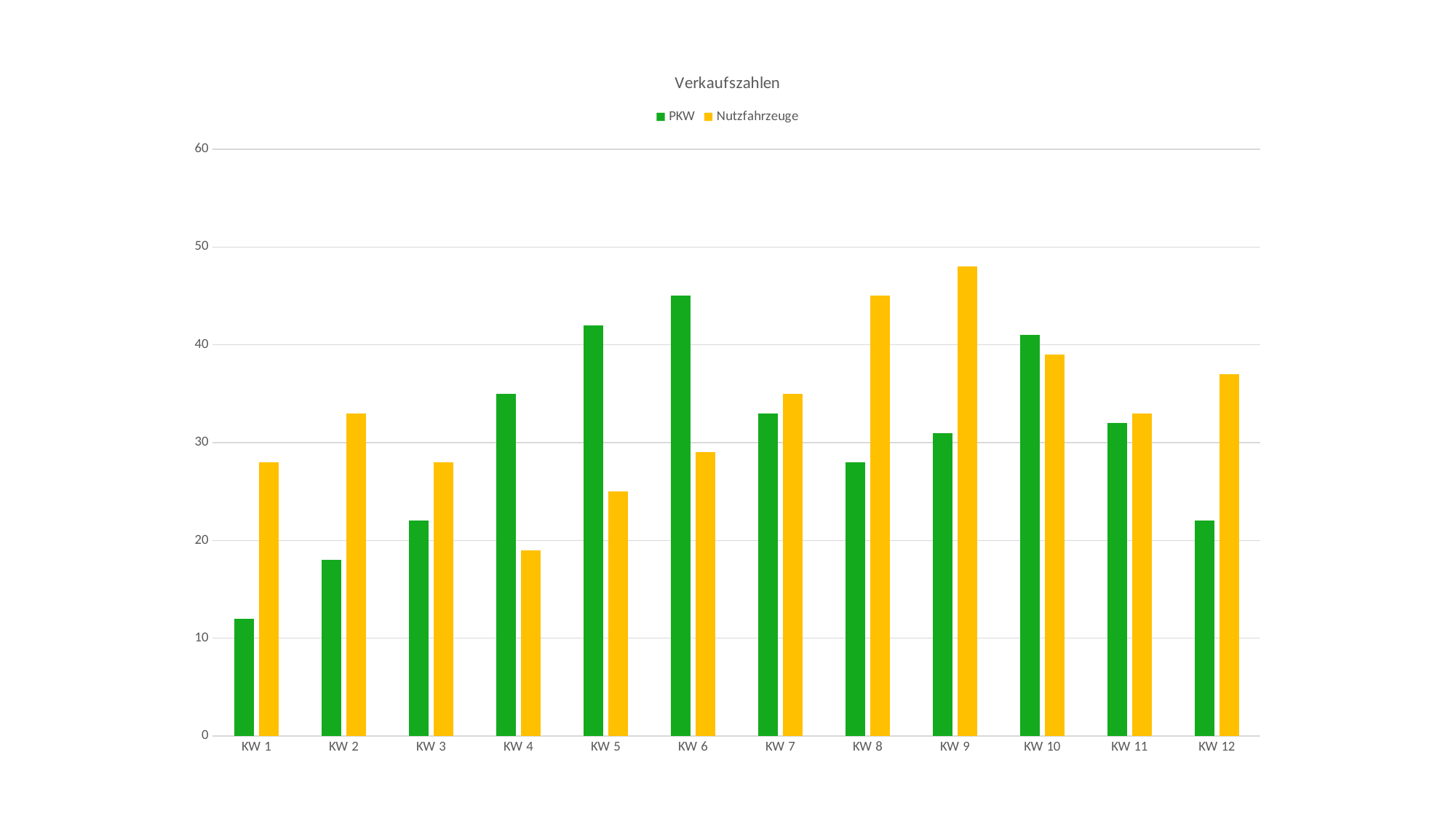

### Chart: Verkaufszahlen

| Category | PKW | Nutzfahrzeuge |
|---|---|---|
| KW 1 | 12.0 | 28.0 |
| KW 2 | 18.0 | 33.0 |
| KW 3 | 22.0 | 28.0 |
| KW 4 | 35.0 | 19.0 |
| KW 5 | 42.0 | 25.0 |
| KW 6 | 45.0 | 29.0 |
| KW 7 | 33.0 | 35.0 |
| KW 8 | 28.0 | 45.0 |
| KW 9 | 31.0 | 48.0 |
| KW 10 | 41.0 | 39.0 |
| KW 11 | 32.0 | 33.0 |
| KW 12 | 22.0 | 37.0 |